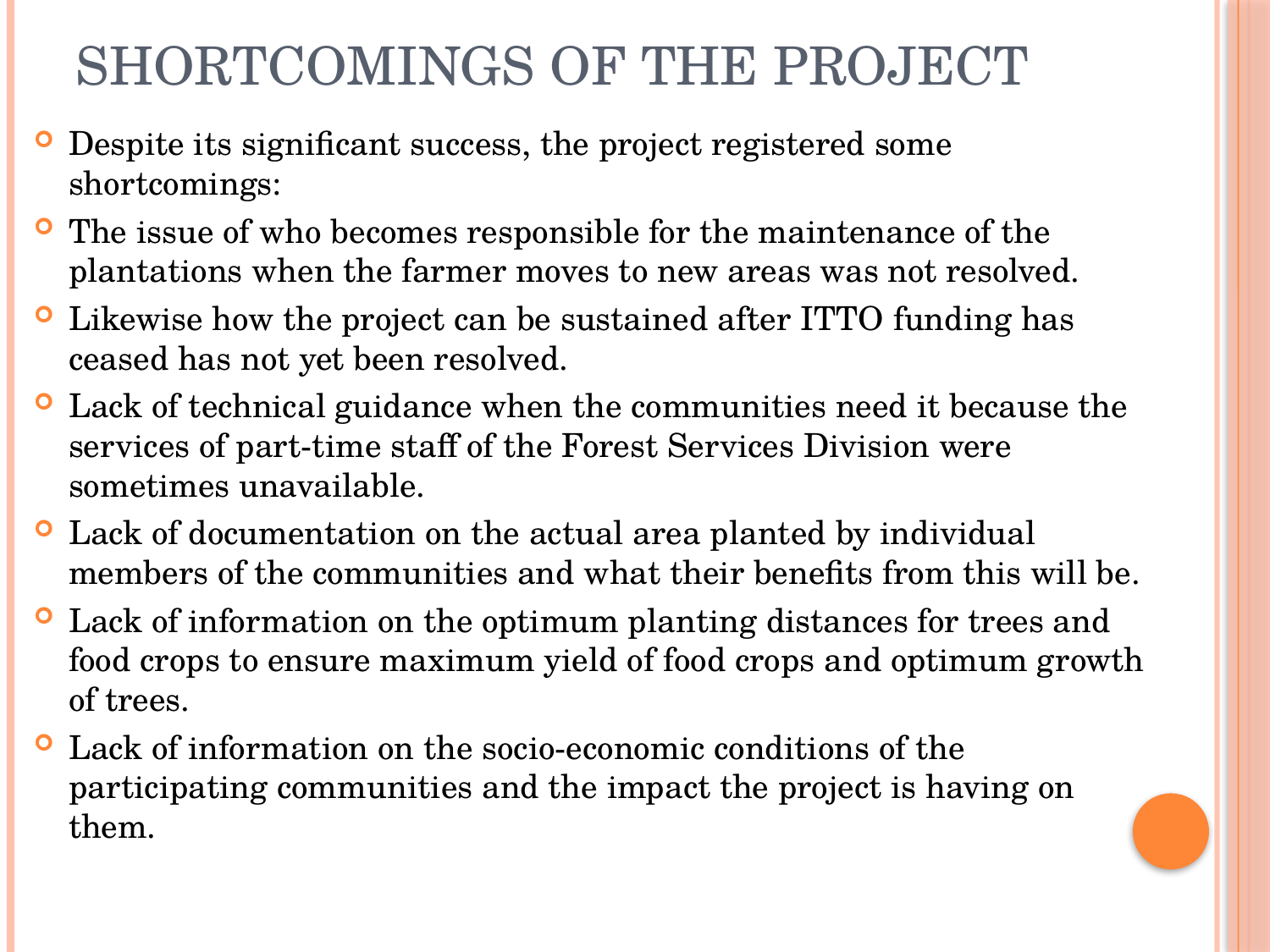

# SHORTCOMINGS OF THE PROJECT
Despite its significant success, the project registered some shortcomings:
The issue of who becomes responsible for the maintenance of the plantations when the farmer moves to new areas was not resolved.
Likewise how the project can be sustained after ITTO funding has ceased has not yet been resolved.
Lack of technical guidance when the communities need it because the services of part-time staff of the Forest Services Division were sometimes unavailable.
Lack of documentation on the actual area planted by individual members of the communities and what their benefits from this will be.
Lack of information on the optimum planting distances for trees and food crops to ensure maximum yield of food crops and optimum growth of trees.
Lack of information on the socio-economic conditions of the participating com­munities and the impact the project is having on them.